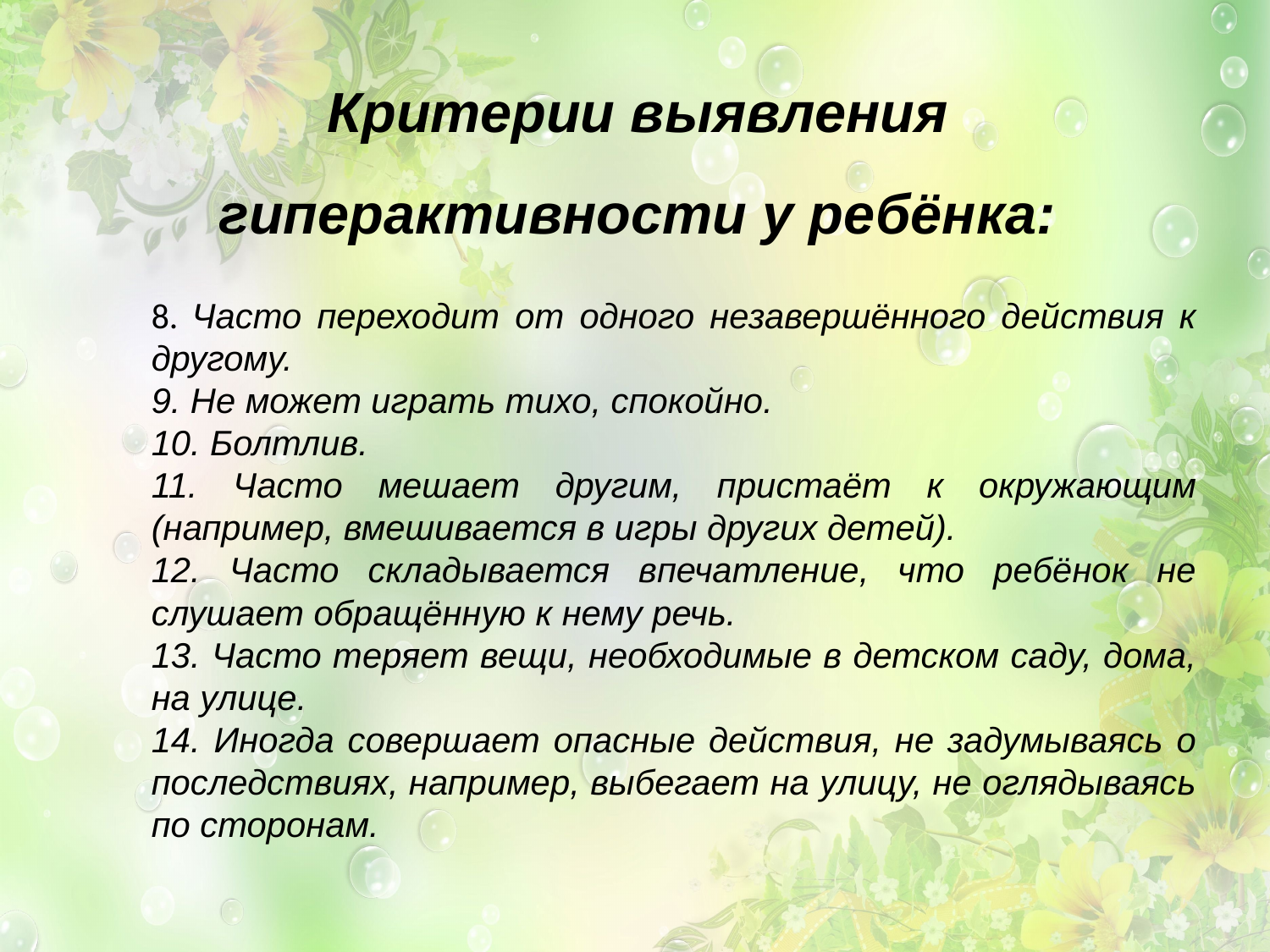

Критерии выявления гиперактивности у ребёнка:

8. Часто переходит от одного незавершённого действия к другому.
9. Не может играть тихо, спокойно.
10. Болтлив.
11. Часто мешает другим, пристаёт к окружающим (например, вмешивается в игры других детей).
12. Часто складывается впечатление, что ребёнок не слушает обращённую к нему речь.
13. Часто теряет вещи, необходимые в детском саду, дома, на улице.
14. Иногда совершает опасные действия, не задумываясь о последствиях, например, выбегает на улицу, не оглядываясь по сторонам.